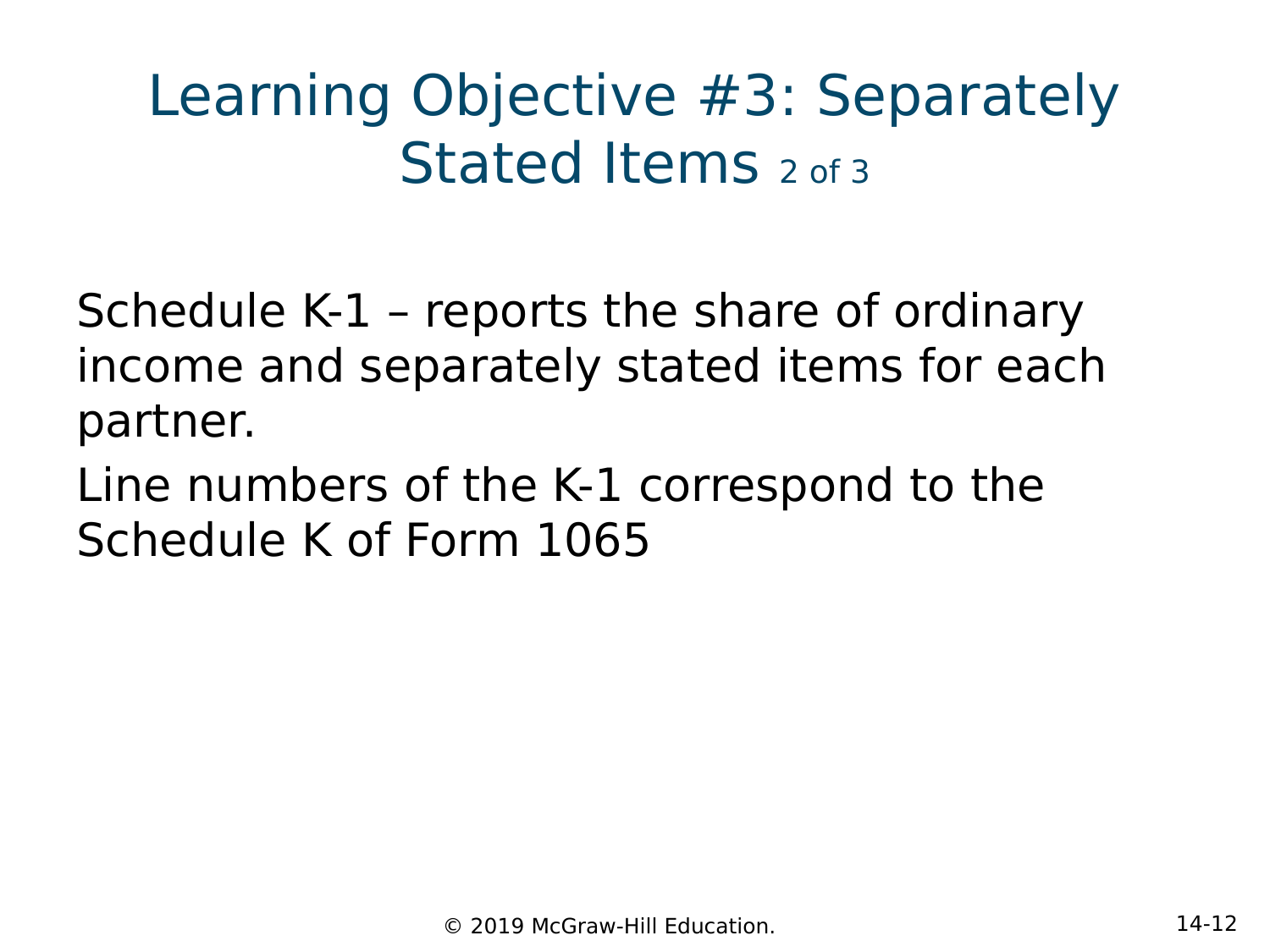

# Learning Objective #3: Separately Stated Items 2 of 3
Schedule K-1 – reports the share of ordinary income and separately stated items for each partner.
Line numbers of the K-1 correspond to the Schedule K of Form 1065